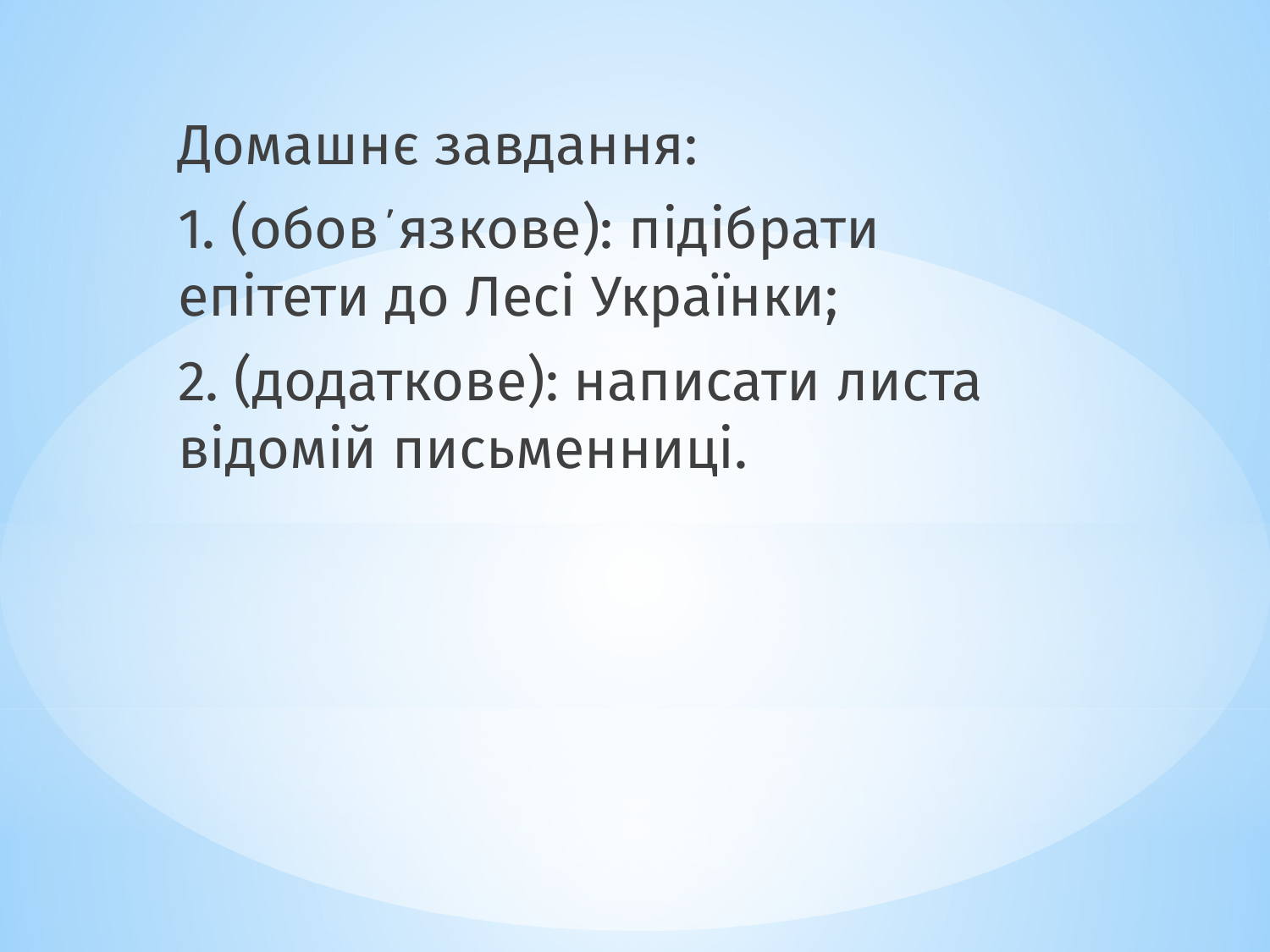

Домашнє завдання:
1. (обов´язкове): підібрати епітети до Лесі Українки;
2. (додаткове): написати листа відомій письменниці.

#